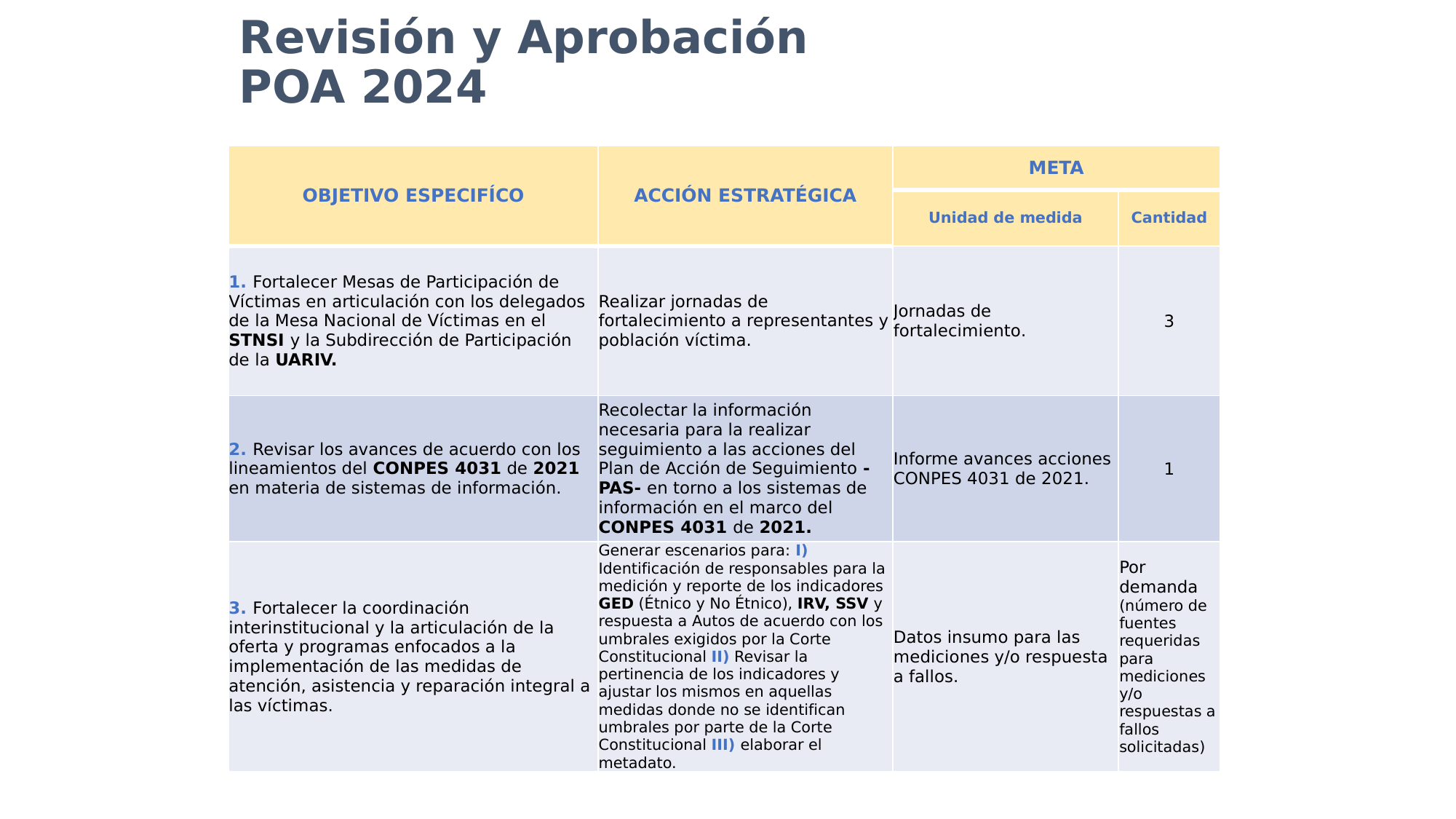

Revisión y Aprobación
POA 2024
| OBJETIVO ESPECIFÍCO | ACCIÓN ESTRATÉGICA | META |  |
| --- | --- | --- | --- |
| OBJETIVO ESPECIFÍCO | ACCIÓN ESTRATÉGICA | Unidad de medida | Cantidad |
| 1. Fortalecer Mesas de Participación de Víctimas en articulación con los delegados de la Mesa Nacional de Víctimas en el STNSI y la Subdirección de Participación de la UARIV. | Realizar jornadas de fortalecimiento a representantes y población víctima. | Jornadas de fortalecimiento. | 3 |
| 2. Revisar los avances de acuerdo con los lineamientos del CONPES 4031 de 2021 en materia de sistemas de información. | Recolectar la información necesaria para la realizar seguimiento a las acciones del Plan de Acción de Seguimiento -PAS- en torno a los sistemas de información en el marco del CONPES 4031 de 2021. | Informe avances acciones CONPES 4031 de 2021. | 1 |
| 3. Fortalecer la coordinación interinstitucional y la articulación de la oferta y programas enfocados a la implementación de las medidas de atención, asistencia y reparación integral a las víctimas. | Generar escenarios para: I) Identificación de responsables para la medición y reporte de los indicadores GED (Étnico y No Étnico), IRV, SSV y respuesta a Autos de acuerdo con los umbrales exigidos por la Corte Constitucional II) Revisar la pertinencia de los indicadores y ajustar los mismos en aquellas medidas donde no se identifican umbrales por parte de la Corte Constitucional III) elaborar el metadato. | Datos insumo para las mediciones y/o respuesta a fallos. | Por demanda (número de fuentes requeridas para mediciones y/o respuestas a fallos solicitadas) |